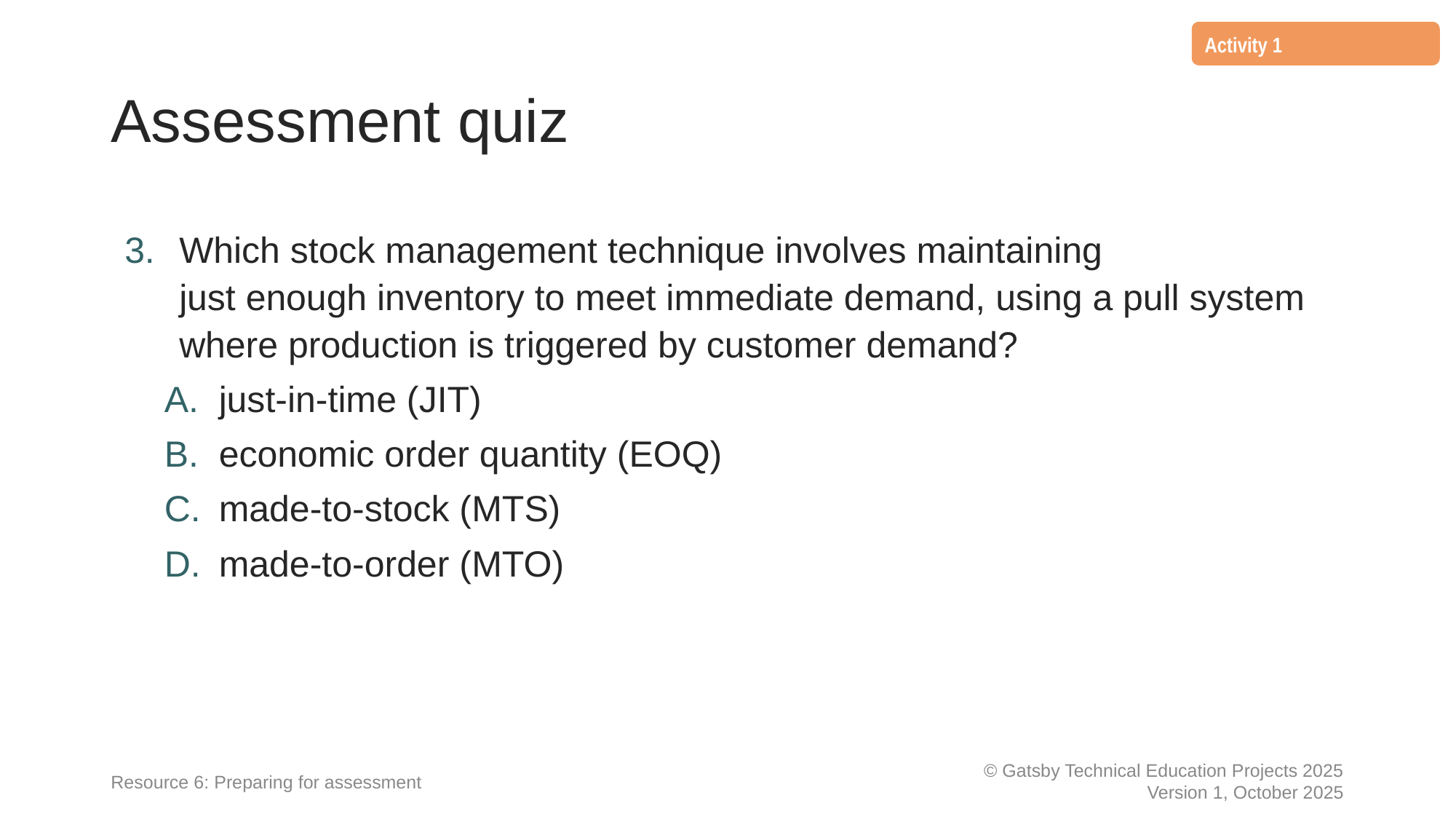

Activity 1
# Assessment quiz
Which stock management technique involves maintaining
just enough inventory to meet immediate demand, using a pull system where production is triggered by customer demand?
just-in-time (JIT)
economic order quantity (EOQ)
made-to-stock (MTS)
made-to-order (MTO)
Resource 6: Preparing for assessment